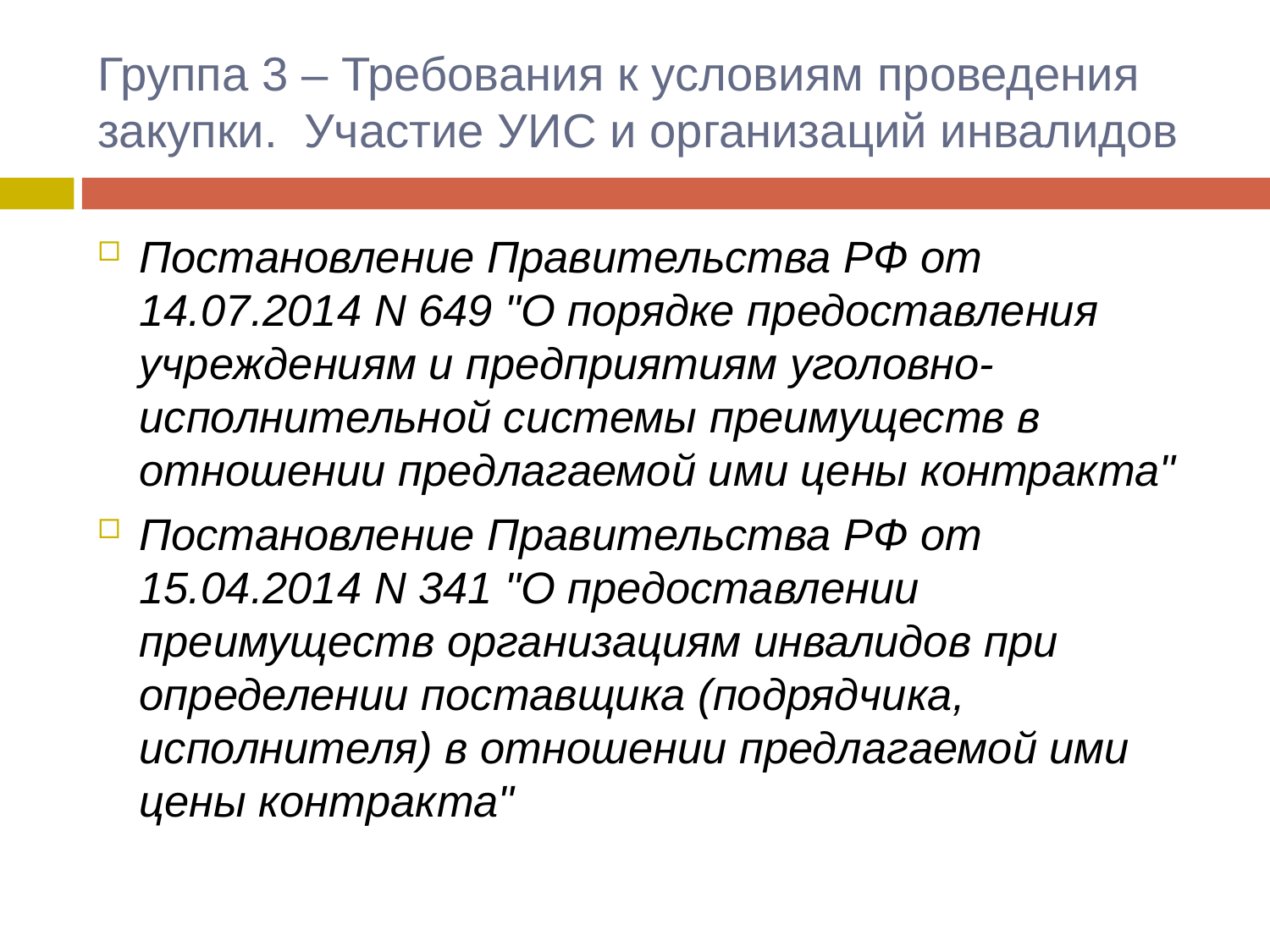

# Группа 3 – Требования к условиям проведения закупки.  Участие УИС и организаций инвалидов
Постановление Правительства РФ от 14.07.2014 N 649 "О порядке предоставления учреждениям и предприятиям уголовно-исполнительной системы преимуществ в отношении предлагаемой ими цены контракта"
Постановление Правительства РФ от 15.04.2014 N 341 "О предоставлении преимуществ организациям инвалидов при определении поставщика (подрядчика, исполнителя) в отношении предлагаемой ими цены контракта"